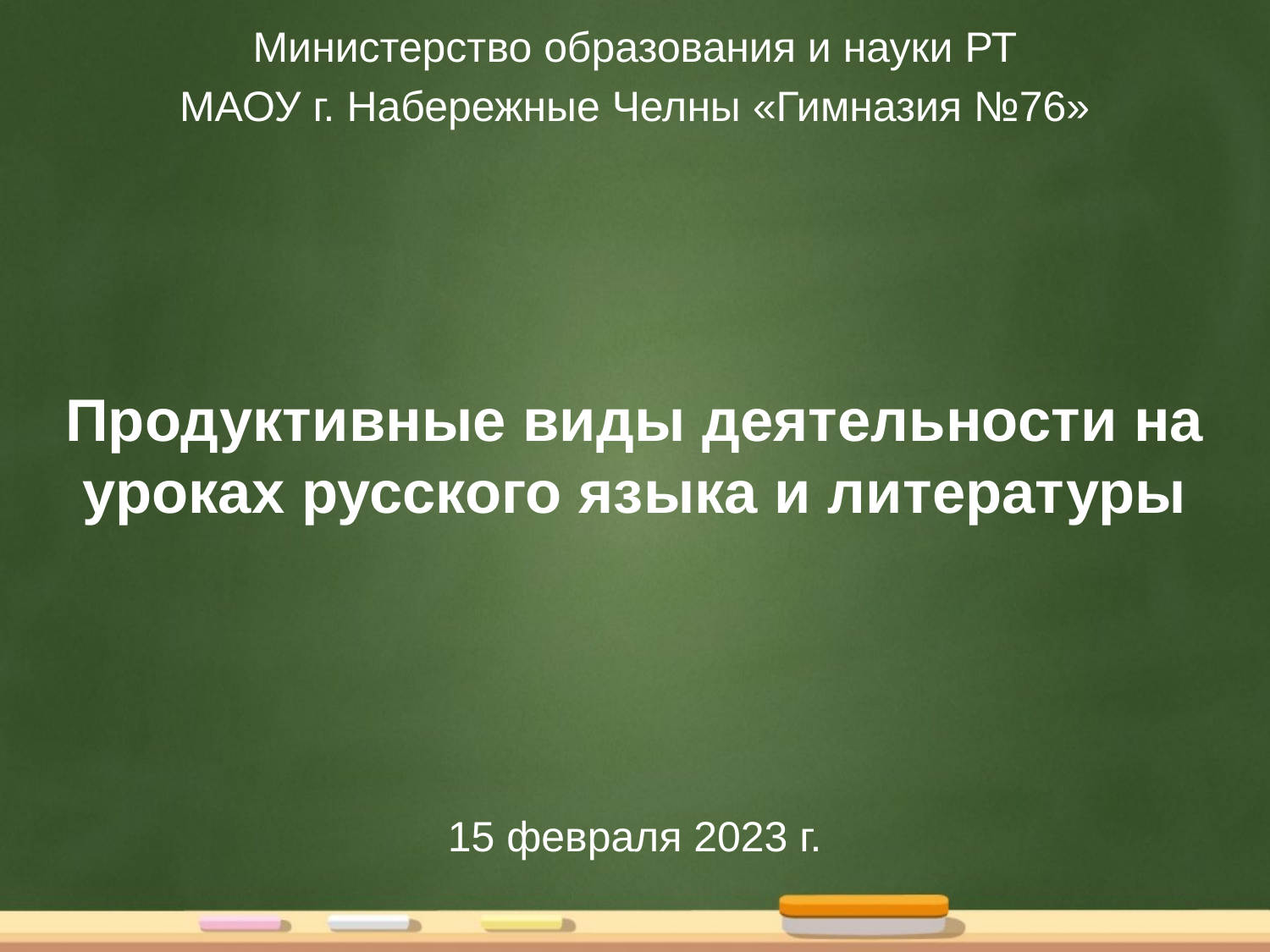

Министерство образования и науки РТ
МАОУ г. Набережные Челны «Гимназия №76»
# Продуктивные виды деятельности на уроках русского языка и литературы
15 февраля 2023 г.